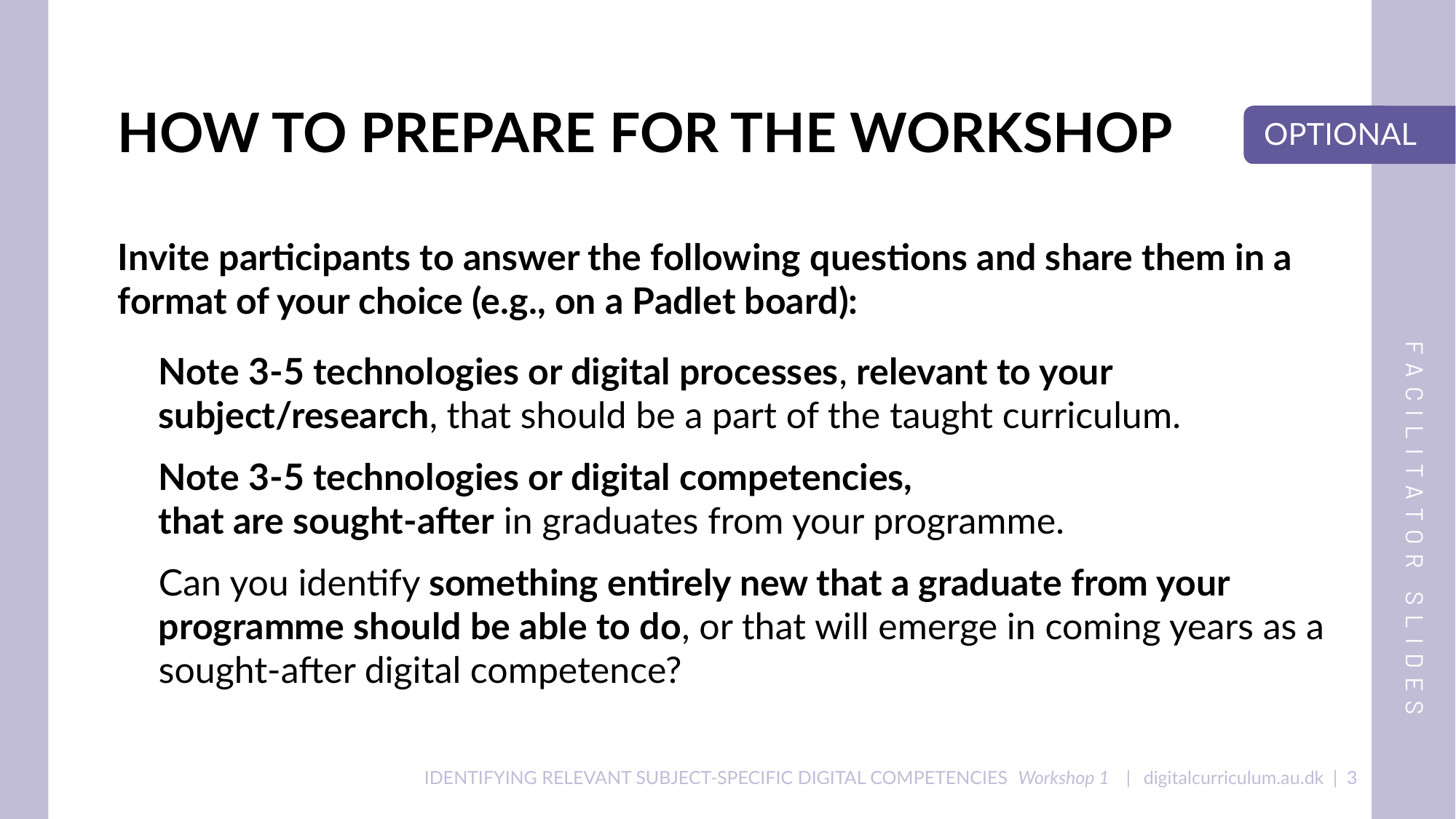

# How to prepare for the workshop
OPTIONAL
Invite participants to answer the following questions and share them in a format of your choice (e.g., on a Padlet board):
Note 3-5 technologies or digital processes, relevant to your subject/research, that should be a part of the taught curriculum.
Note 3-5 technologies or digital competencies,
that are sought-after in graduates from your programme.
Can you identify something entirely new that a graduate from your programme should be able to do, or that will emerge in coming years as a sought-after digital competence?
3